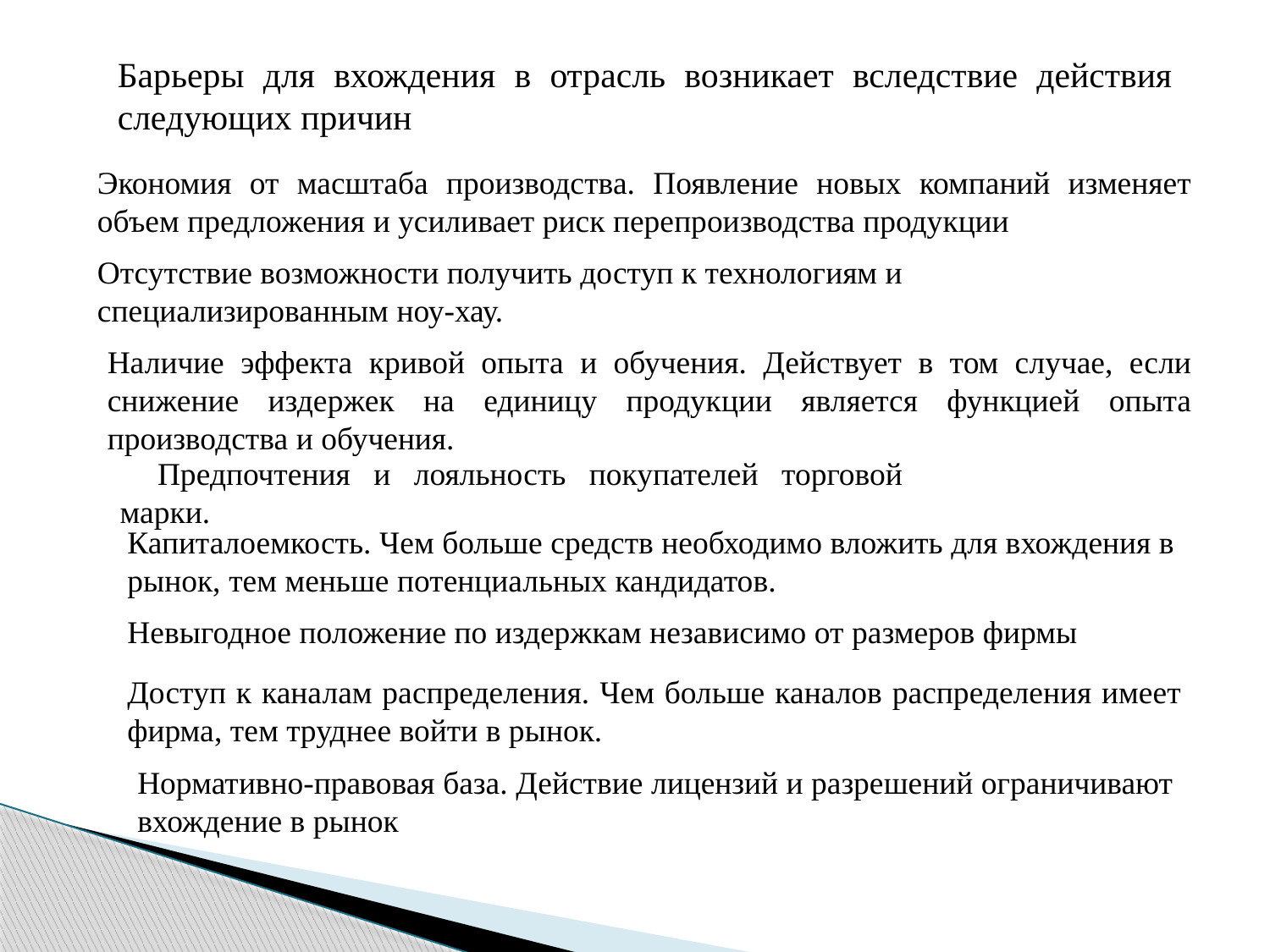

Барьеры для вхождения в отрасль возникает вследствие действия следующих причин
Экономия от масштаба производства. Появление новых компаний изменяет объем предложения и усиливает риск перепроизводства продукции
Отсутствие возможности получить доступ к технологиям и специализированным ноу-хау.
Наличие эффекта кривой опыта и обучения. Действует в том случае, если снижение издержек на единицу продукции является функцией опыта производства и обучения.
Предпочтения и лояльность покупателей торговой марки.
Капиталоемкость. Чем больше средств необходимо вложить для вхождения в рынок, тем меньше потенциальных кандидатов.
Невыгодное положение по издержкам независимо от размеров фирмы
Доступ к каналам распределения. Чем больше каналов распределения имеет фирма, тем труднее войти в рынок.
Нормативно-правовая база. Действие лицензий и разрешений ограничивают вхождение в рынок